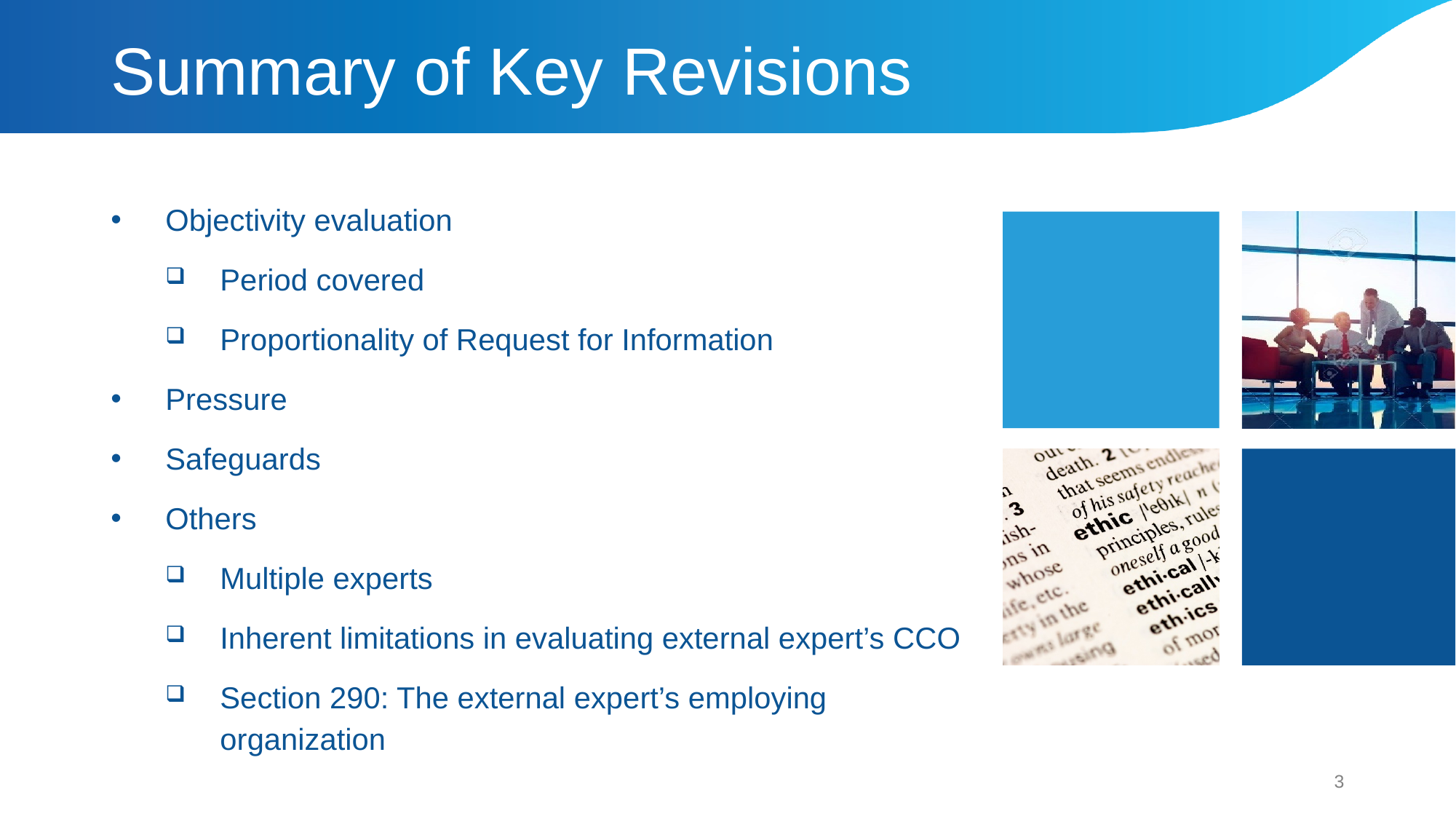

# Summary of Key Revisions
Objectivity evaluation
Period covered
Proportionality of Request for Information
Pressure
Safeguards
Others
Multiple experts
Inherent limitations in evaluating external expert’s CCO
Section 290: The external expert’s employing organization

3